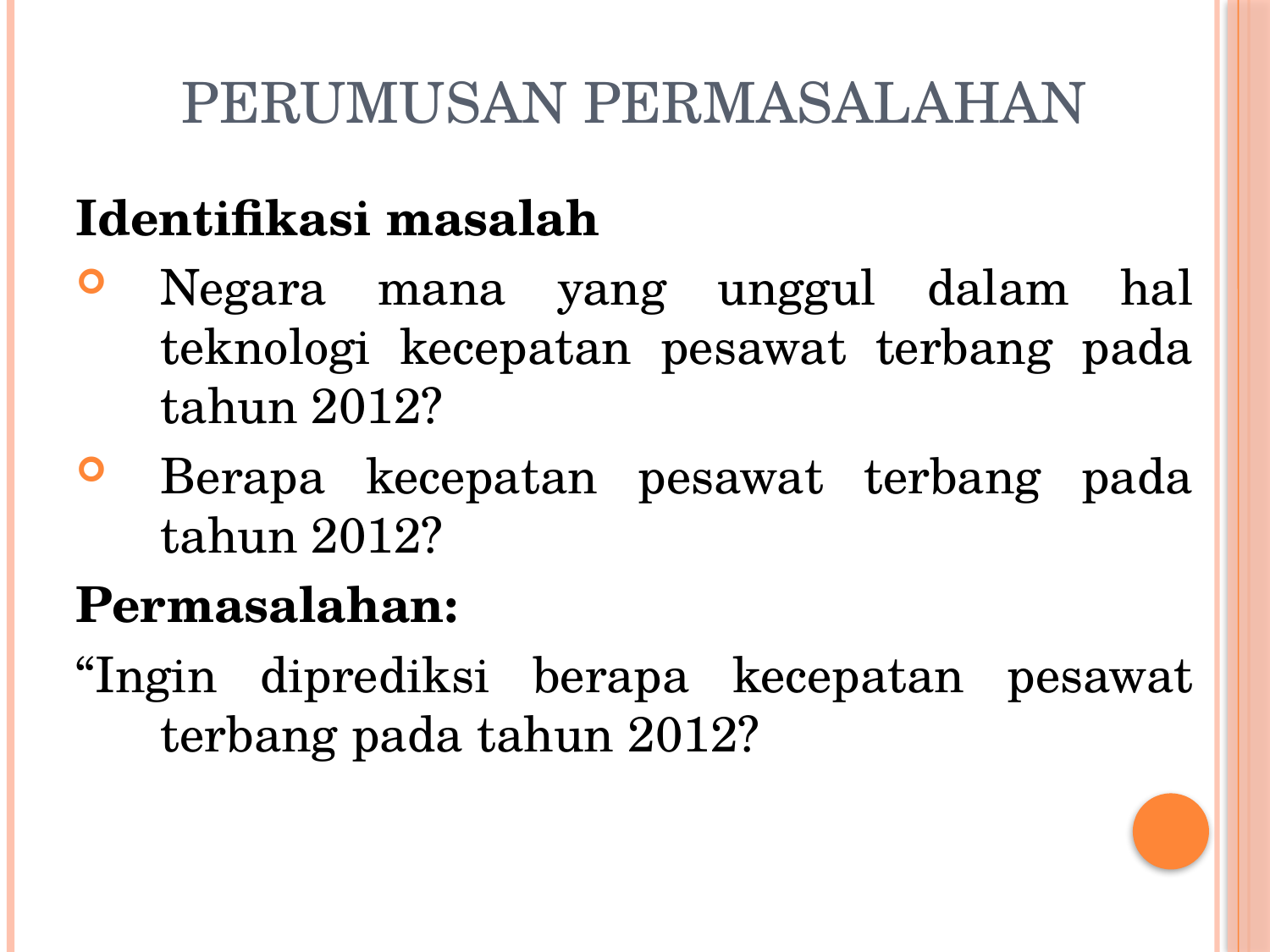

# Perumusan Permasalahan
Identifikasi masalah
Negara mana yang unggul dalam hal teknologi kecepatan pesawat terbang pada tahun 2012?
Berapa kecepatan pesawat terbang pada tahun 2012?
Permasalahan:
“Ingin diprediksi berapa kecepatan pesawat terbang pada tahun 2012?